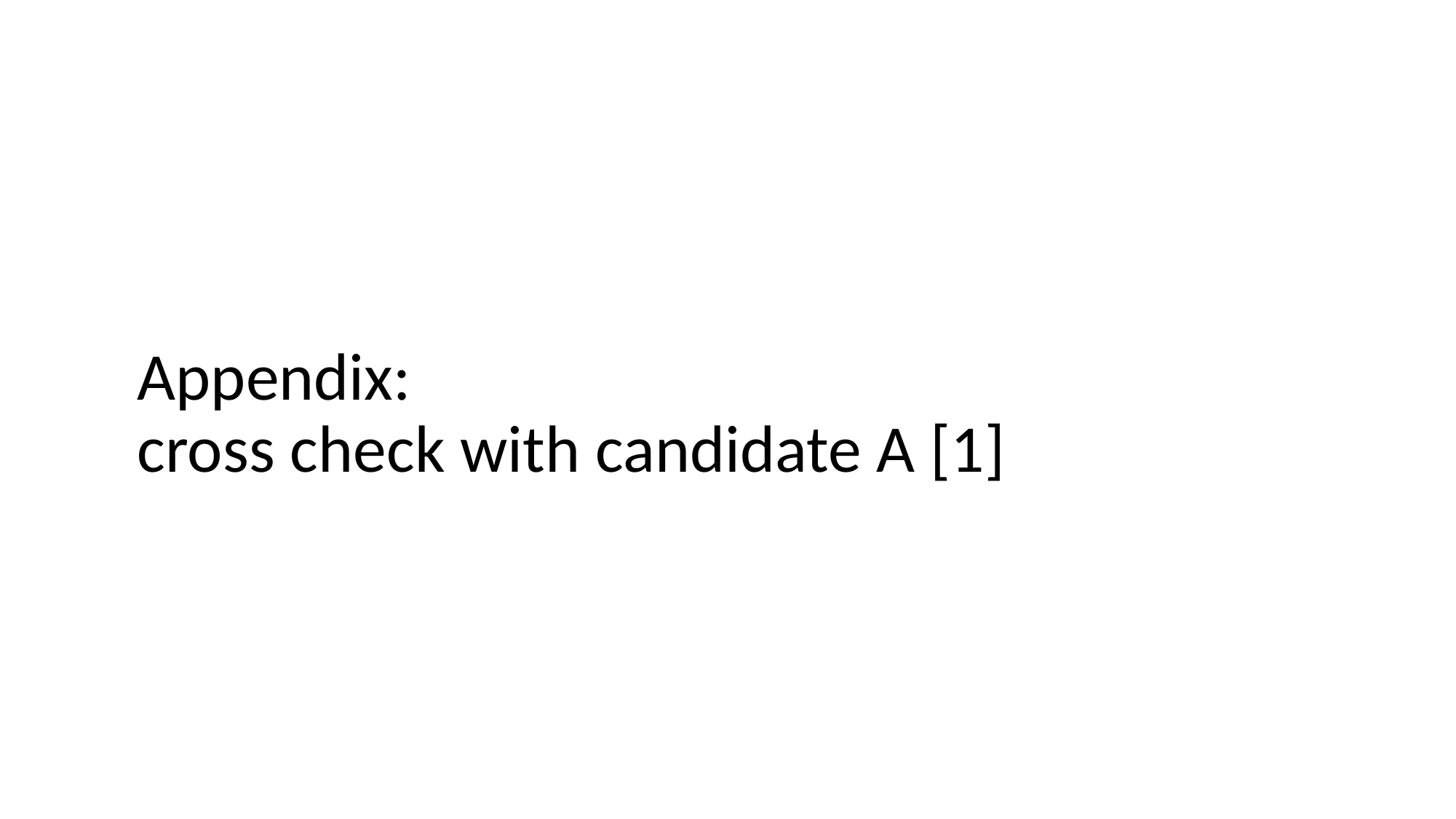

# Appendix: cross check with candidate A [1]